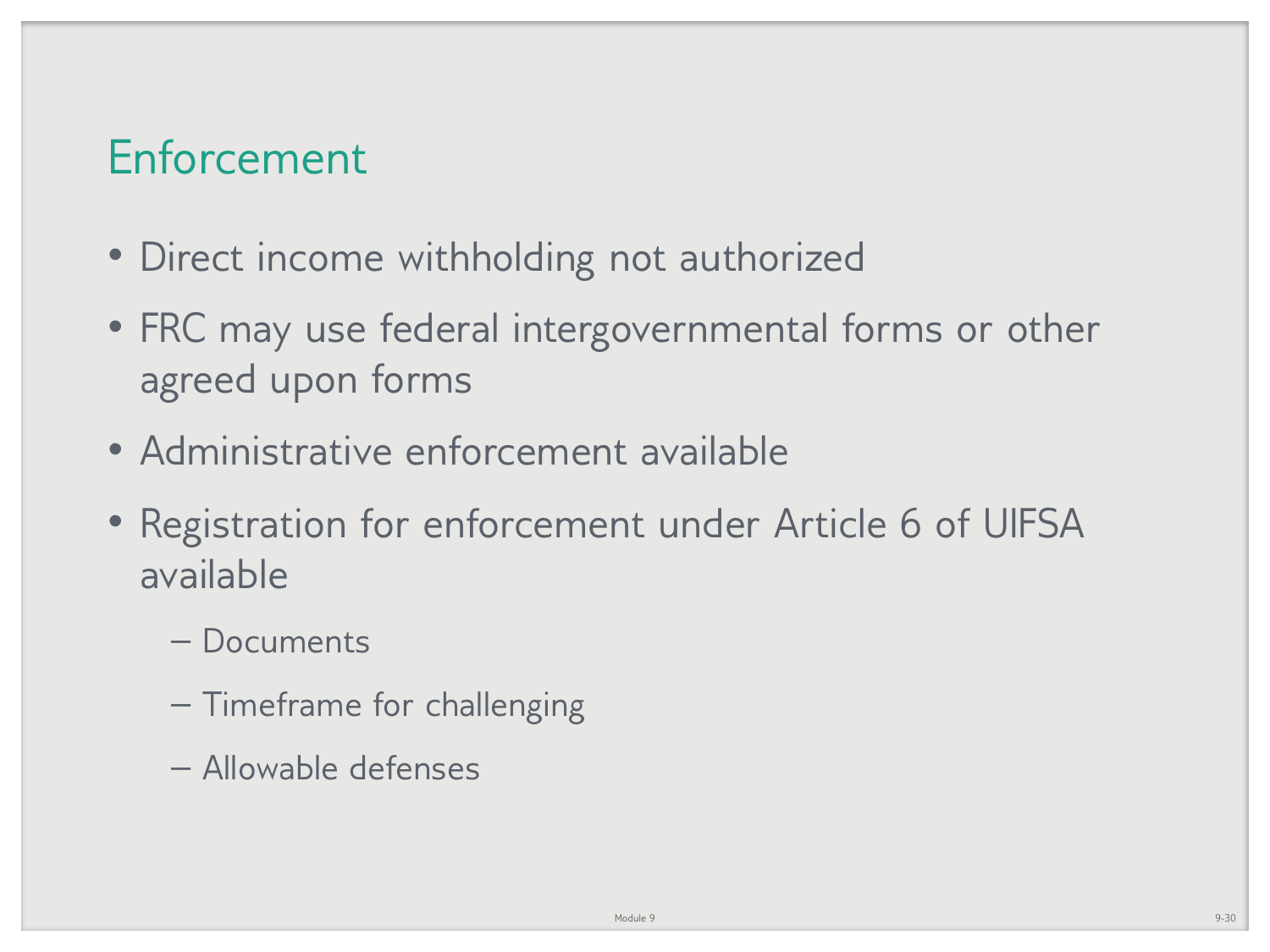

# Enforcement
Direct income withholding not authorized
FRC may use federal intergovernmental forms or other agreed upon forms
Administrative enforcement available
Registration for enforcement under Article 6 of UIFSA available
Documents
Timeframe for challenging
Allowable defenses
Module 9
9-30